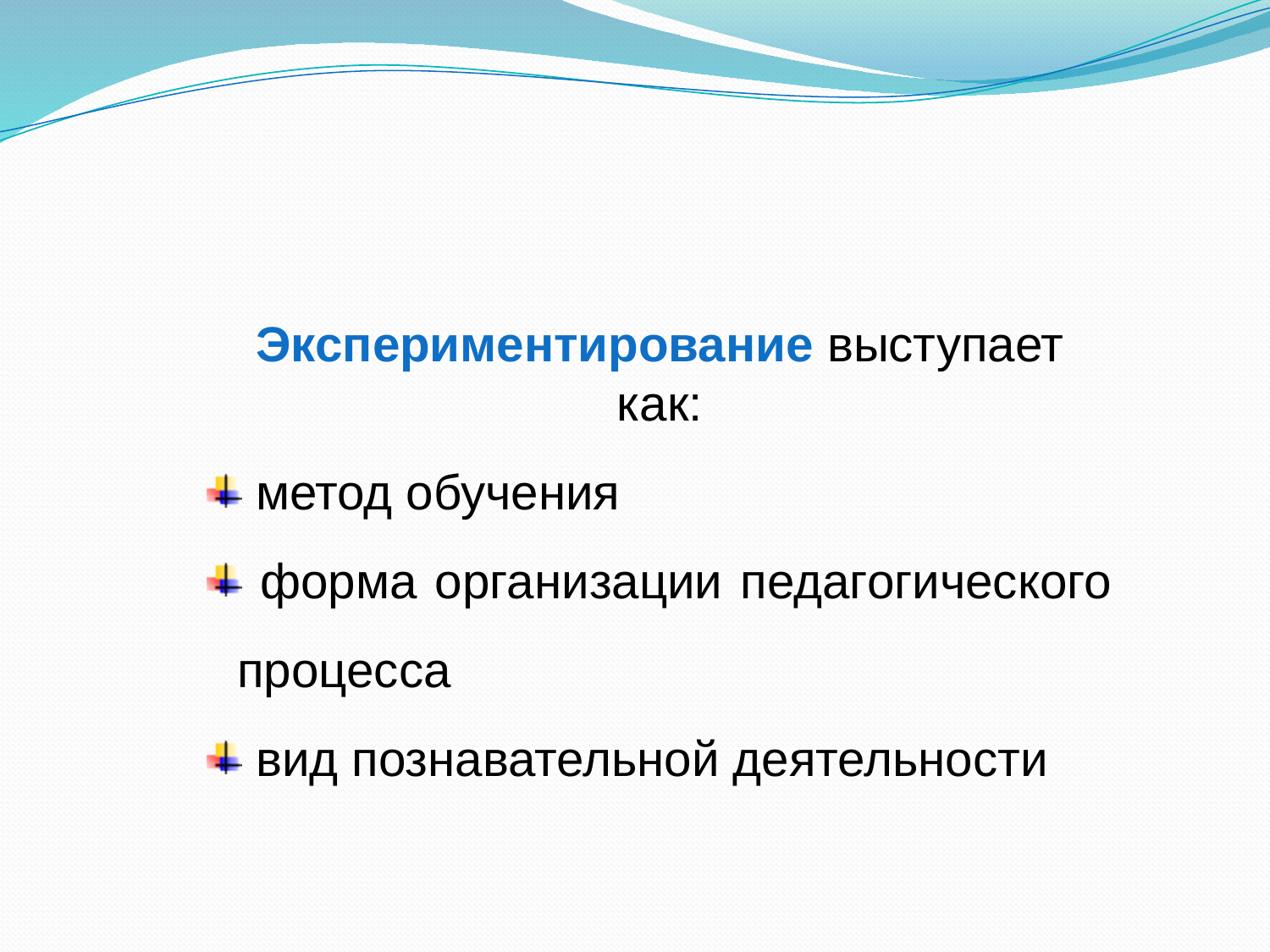

Экспериментирование выступает как:
 метод обучения
 форма организации педагогического процесса
 вид познавательной деятельности